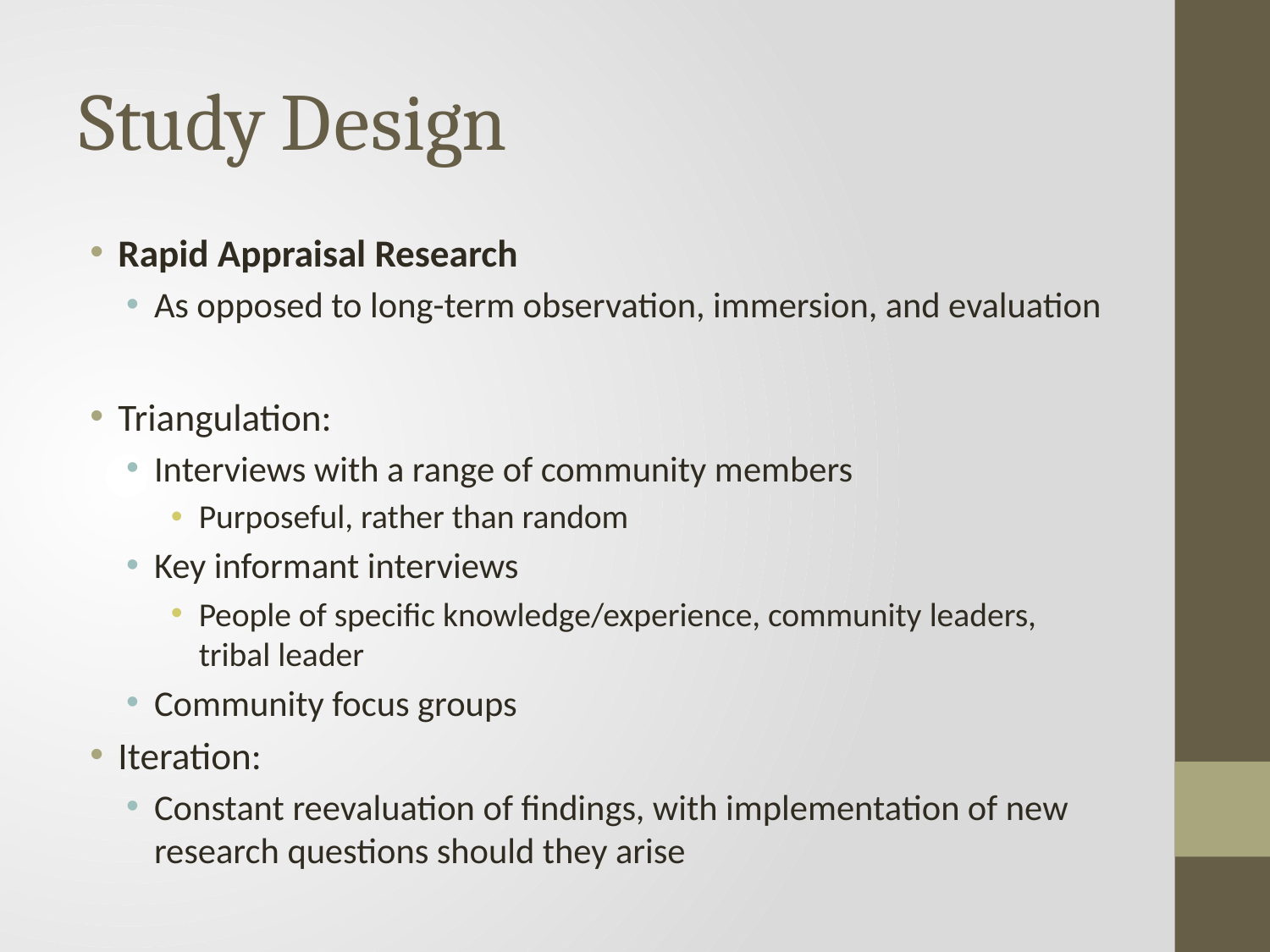

# Study Design
Rapid Appraisal Research
As opposed to long-term observation, immersion, and evaluation

Triangulation:
Interviews with a range of community members
Purposeful, rather than random
Key informant interviews
People of specific knowledge/experience, community leaders, tribal leader
Community focus groups
Iteration:
Constant reevaluation of findings, with implementation of new research questions should they arise